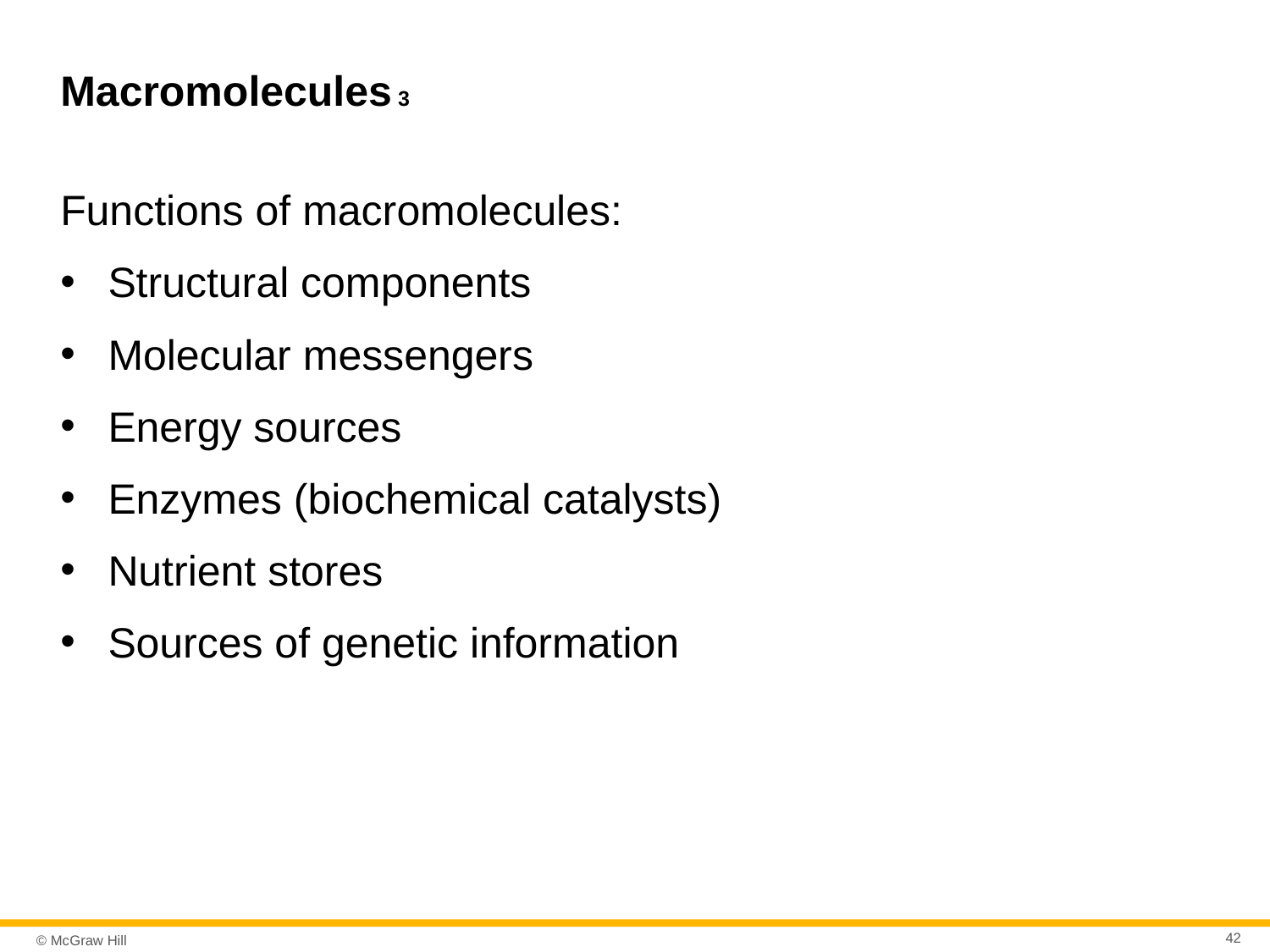

# Macromolecules 3
Functions of macromolecules:
Structural components
Molecular messengers
Energy sources
Enzymes (biochemical catalysts)
Nutrient stores
Sources of genetic information